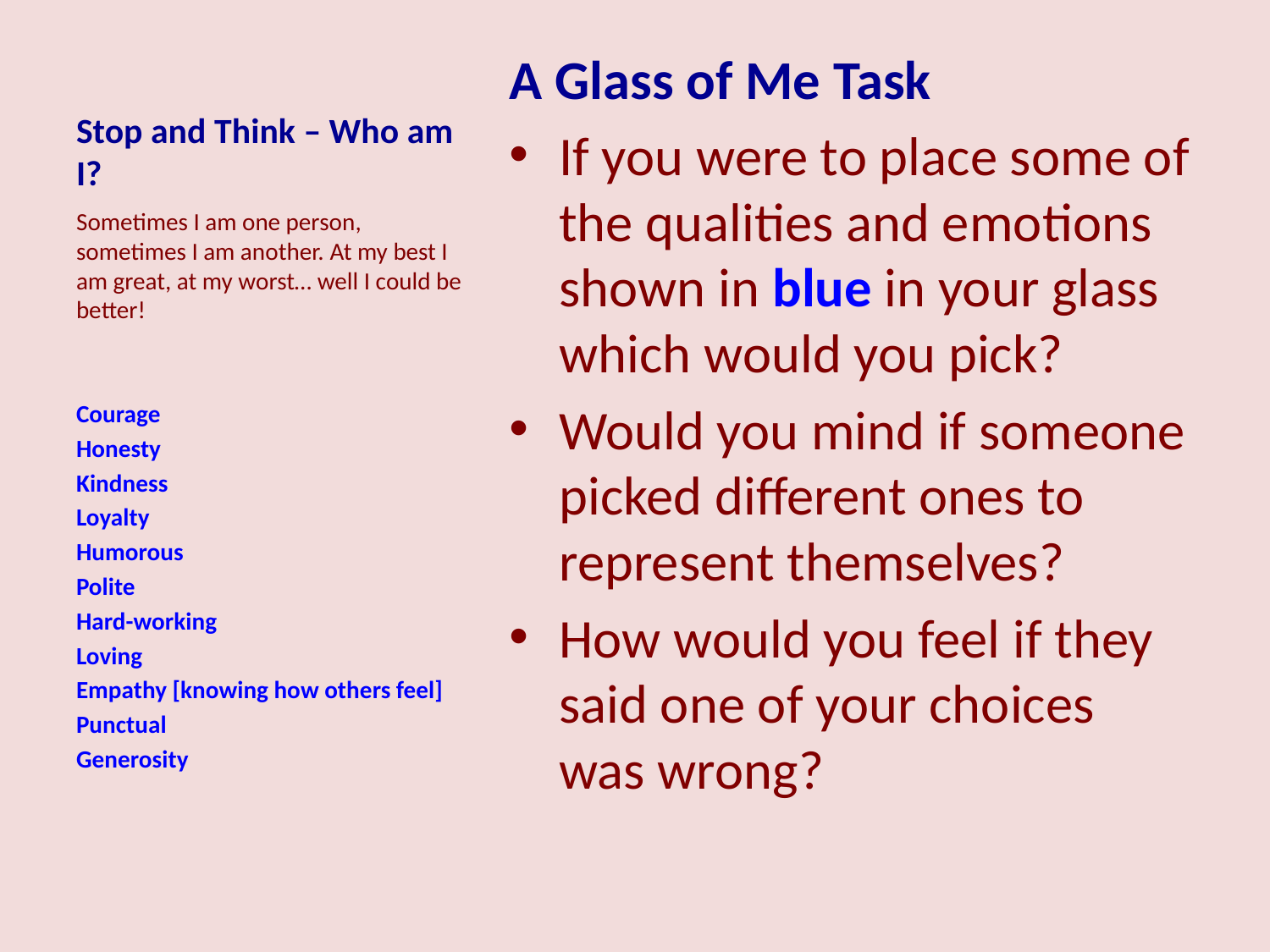

# Stop and Think – Who am I?
A Glass of Me Task
If you were to place some of the qualities and emotions shown in blue in your glass which would you pick?
Would you mind if someone picked different ones to represent themselves?
How would you feel if they said one of your choices was wrong?
Sometimes I am one person, sometimes I am another. At my best I am great, at my worst… well I could be better!

Courage
Honesty
Kindness
Loyalty
Humorous
Polite
Hard-working
Loving
Empathy [knowing how others feel]
Punctual
Generosity